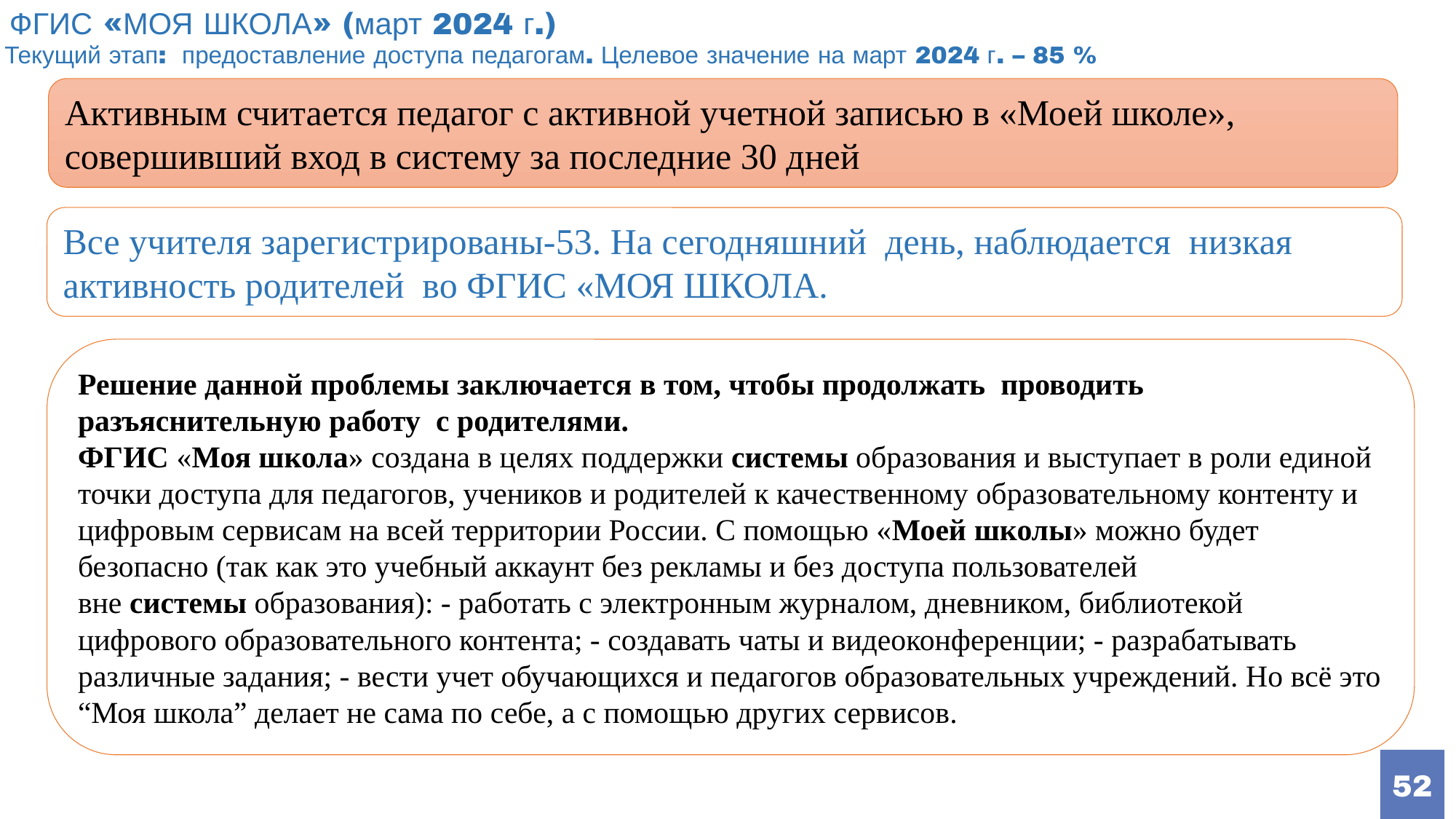

ФГИС «МОЯ ШКОЛА» (март 2024 г.)
Текущий этап:  предоставление доступа педагогам. Целевое значение на март 2024 г. – 85 %
Активным считается педагог с активной учетной записью в «Моей школе», совершивший вход в систему за последние 30 дней
Все учителя зарегистрированы-53. На сегодняшний  день, наблюдается  низкая активность родителей  во ФГИС «МОЯ ШКОЛА.
Решение данной проблемы заключается в том, чтобы продолжать  проводить разъяснительную работу  с родителями.
ФГИС «Моя школа» создана в целях поддержки системы образования и выступает в роли единой точки доступа для педагогов, учеников и родителей к качественному образовательному контенту и цифровым сервисам на всей территории России. С помощью «Моей школы» можно будет безопасно (так как это учебный аккаунт без рекламы и без доступа пользователей вне системы образования): - работать с электронным журналом, дневником, библиотекой цифрового образовательного контента; - создавать чаты и видеоконференции; - разрабатывать различные задания; - вести учет обучающихся и педагогов образовательных учреждений. Но всё это “Моя школа” делает не сама по себе, а с помощью других сервисов.
52